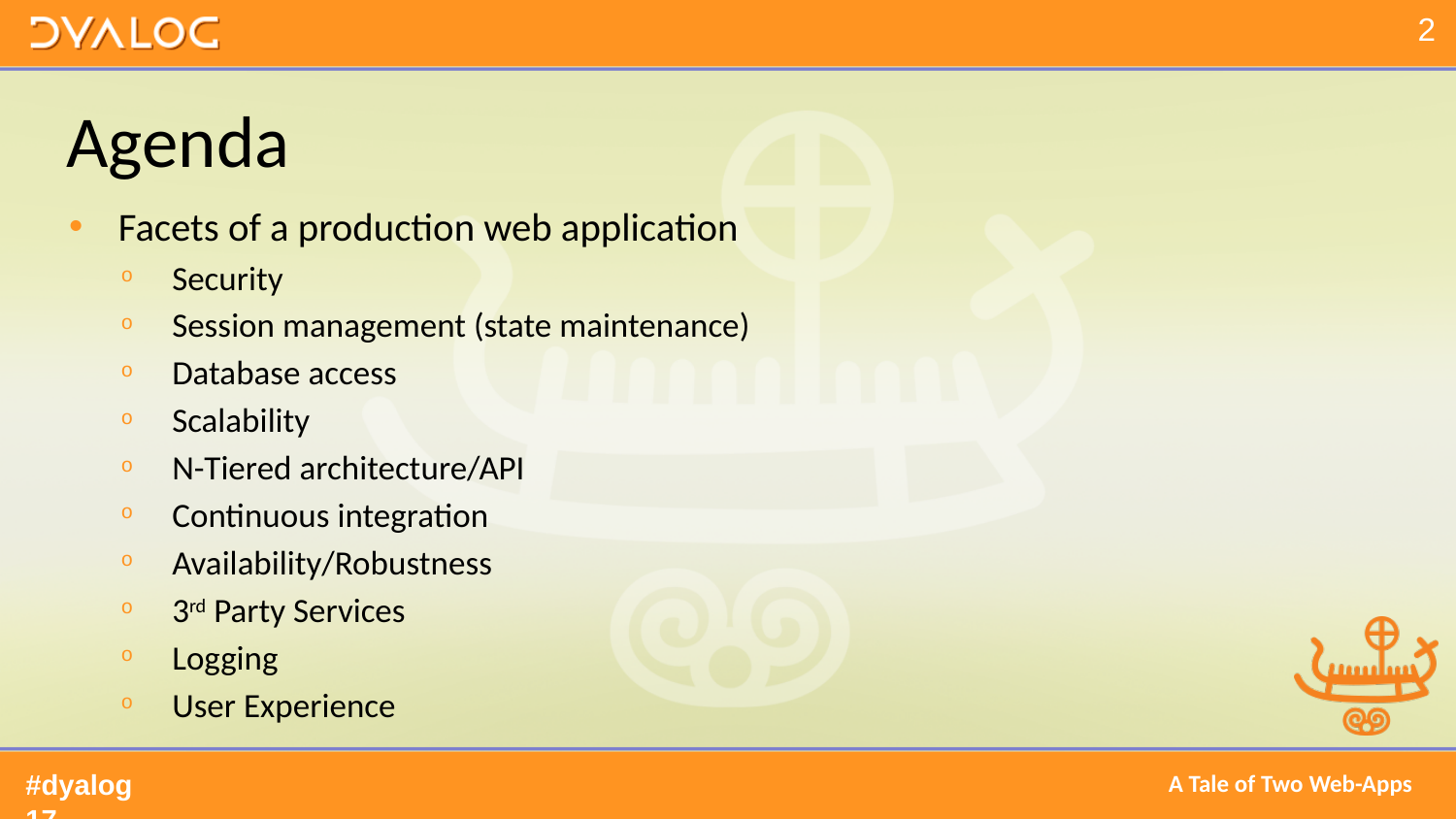

# Agenda

Facets of a production web application
Security
Session management (state maintenance)
Database access
Scalability
N-Tiered architecture/API
Continuous integration
Availability/Robustness
3rd Party Services
Logging
User Experience

A Tale of Two Web-Apps